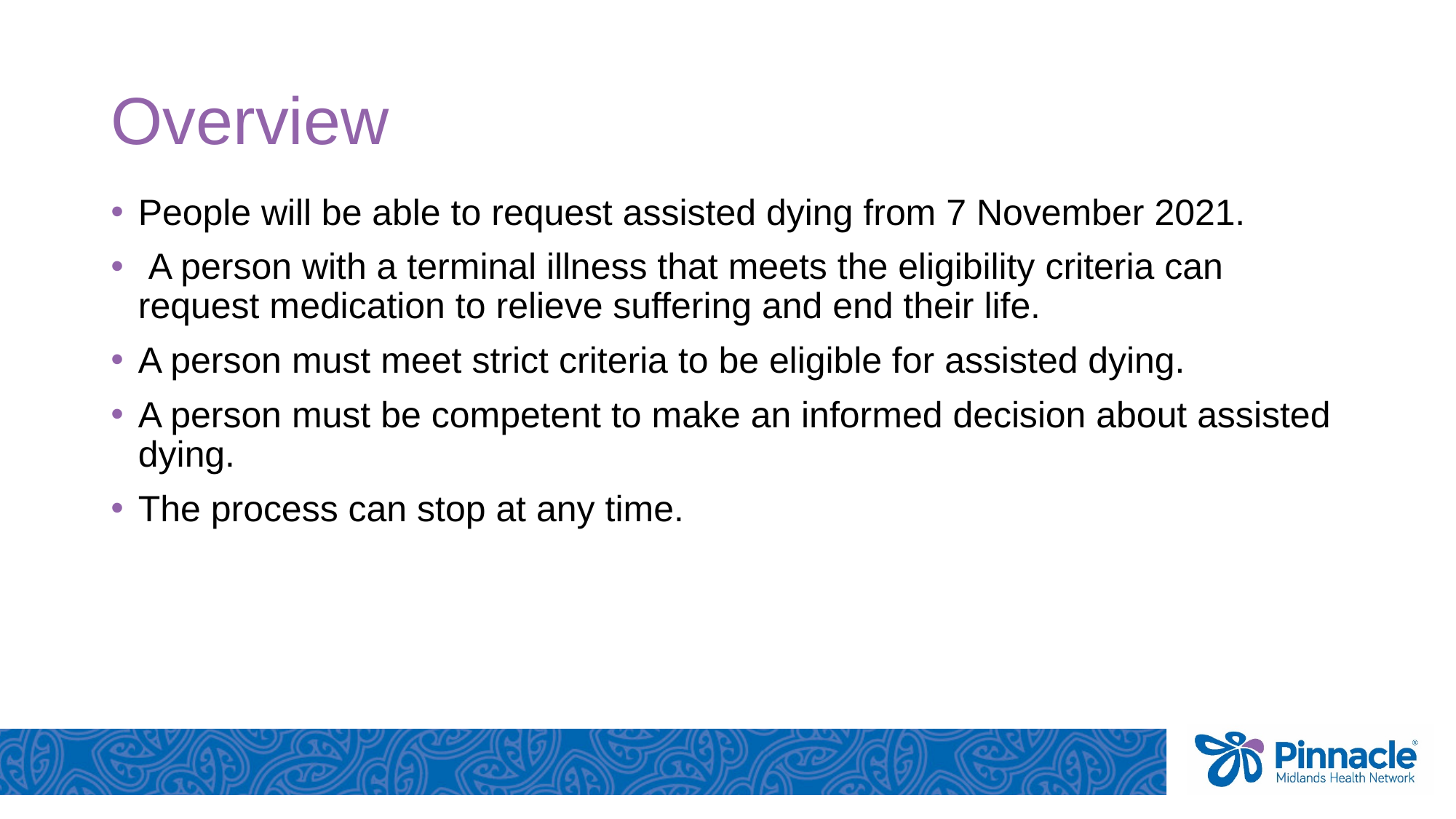

# Overview
People will be able to request assisted dying from 7 November 2021.
 A person with a terminal illness that meets the eligibility criteria can request medication to relieve suffering and end their life.
A person must meet strict criteria to be eligible for assisted dying.
A person must be competent to make an informed decision about assisted dying.
The process can stop at any time.